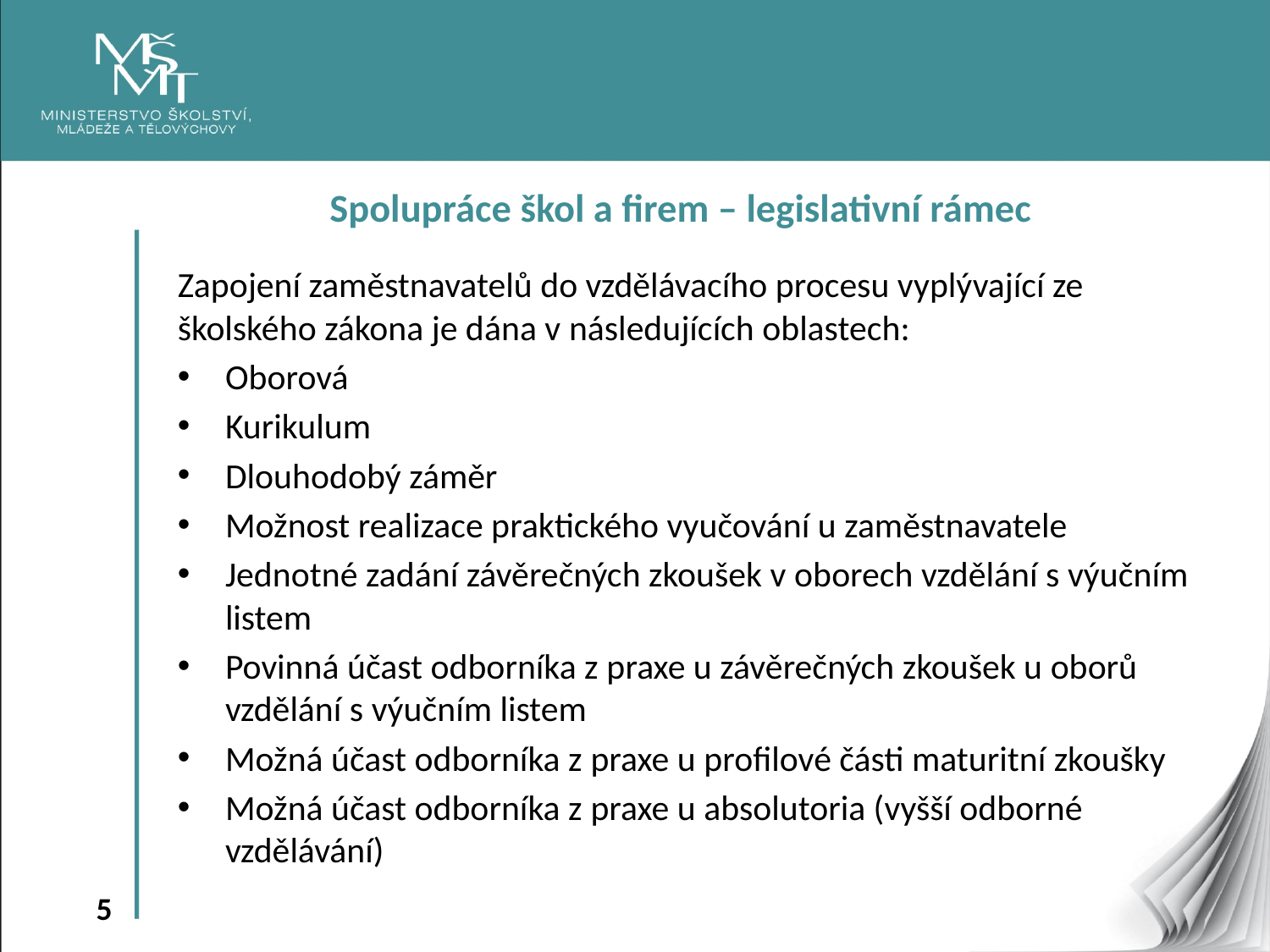

Spolupráce škol a firem – legislativní rámec
Zapojení zaměstnavatelů do vzdělávacího procesu vyplývající ze školského zákona je dána v následujících oblastech:
Oborová
Kurikulum
Dlouhodobý záměr
Možnost realizace praktického vyučování u zaměstnavatele
Jednotné zadání závěrečných zkoušek v oborech vzdělání s výučním listem
Povinná účast odborníka z praxe u závěrečných zkoušek u oborů vzdělání s výučním listem
Možná účast odborníka z praxe u profilové části maturitní zkoušky
Možná účast odborníka z praxe u absolutoria (vyšší odborné vzdělávání)